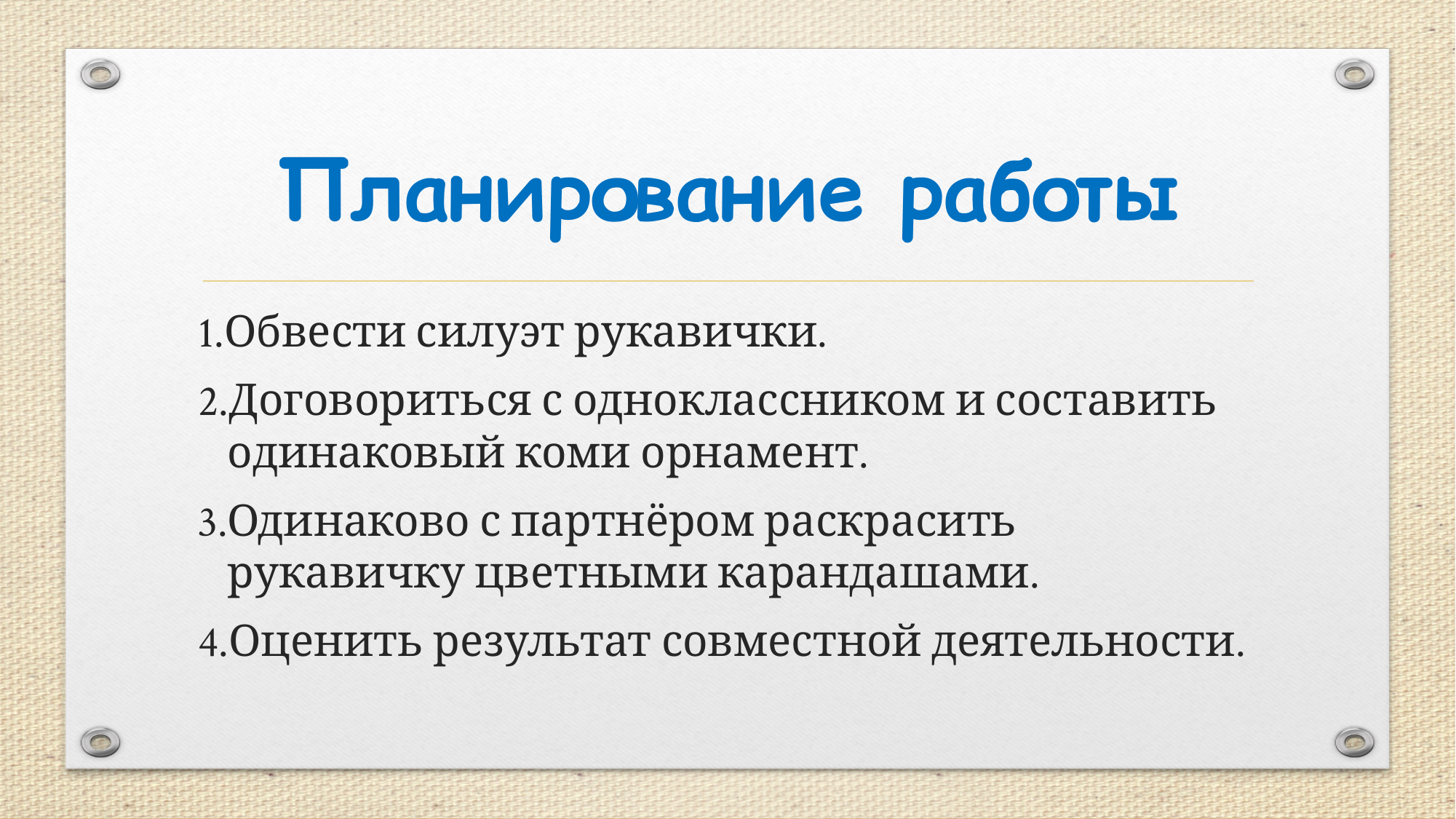

# Планирование работы
1.Обвести силуэт рукавички.
2.Договориться с одноклассником и составить одинаковый коми орнамент.
3.Одинаково с партнёром раскрасить рукавичку цветными карандашами.
4.Оценить результат совместной деятельности.